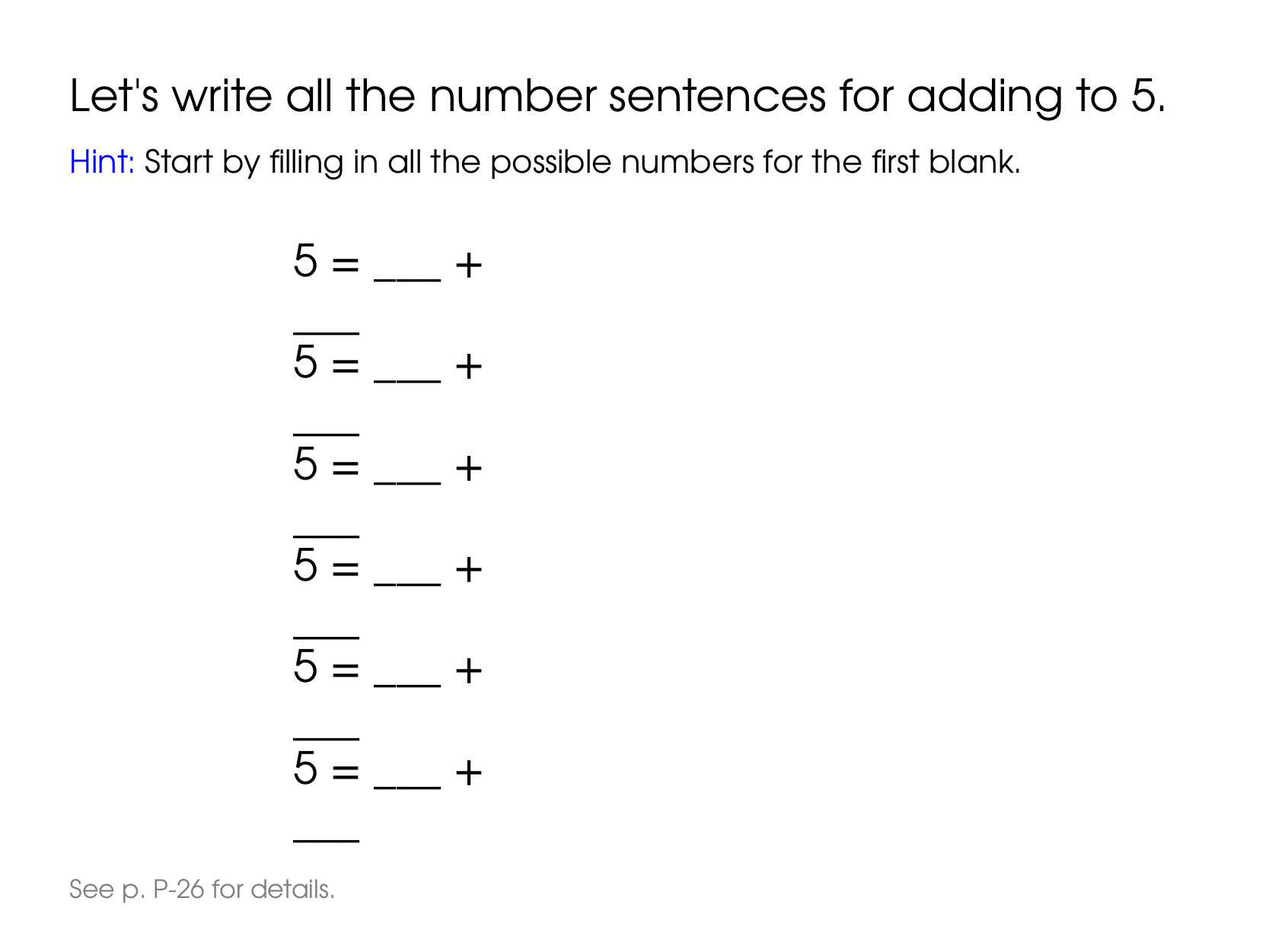

Let's write all the number sentences for adding to 5.
Hint: Start by filling in all the possible numbers for the first blank.
5 = ___ + ___
5 = ___ + ___
5 = ___ + ___
5 = ___ + ___
5 = ___ + ___
5 = ___ + ___
See p. P-26 for details.